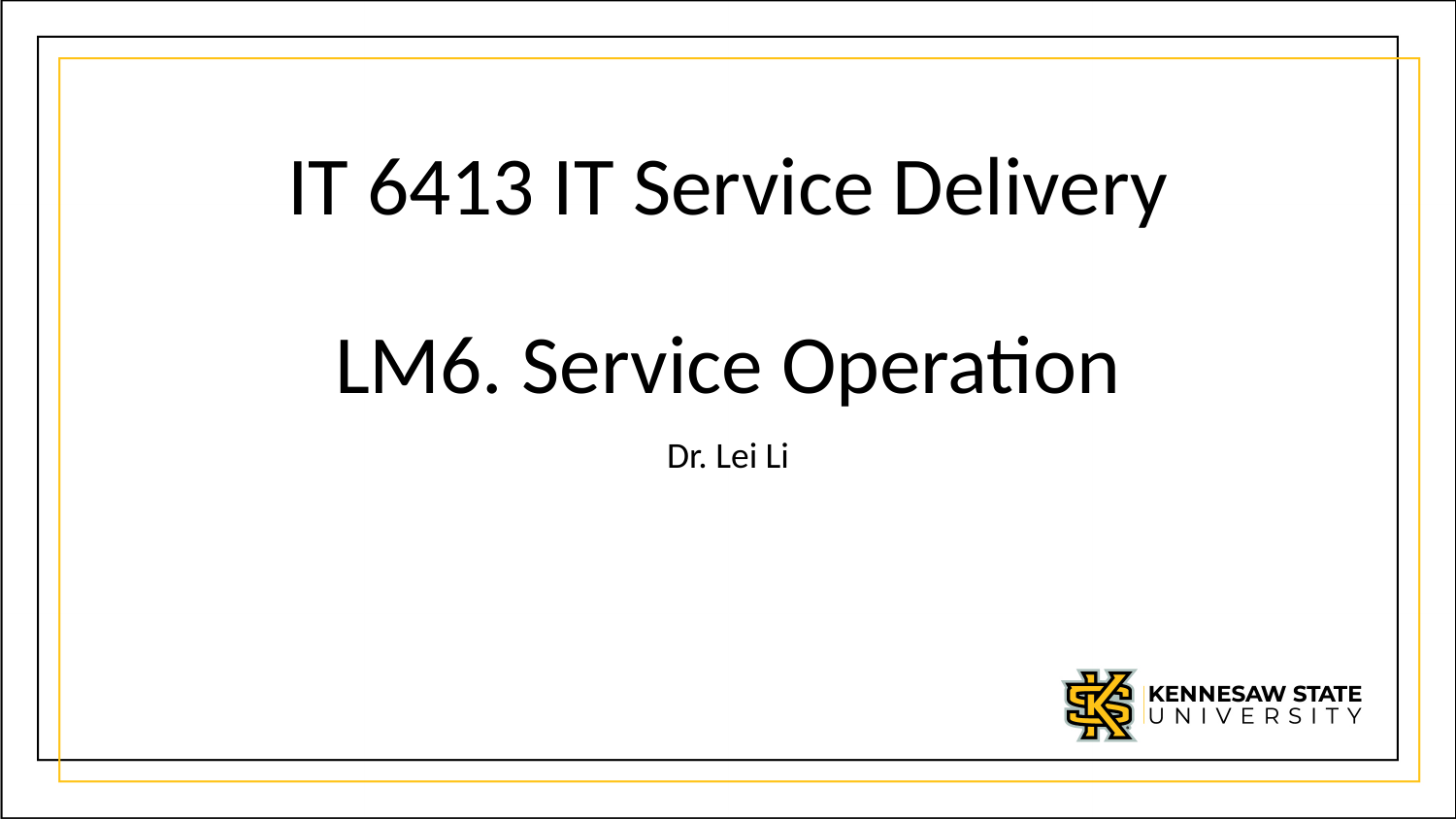

# IT 6413 IT Service Delivery LM6. Service Operation
Dr. Lei Li